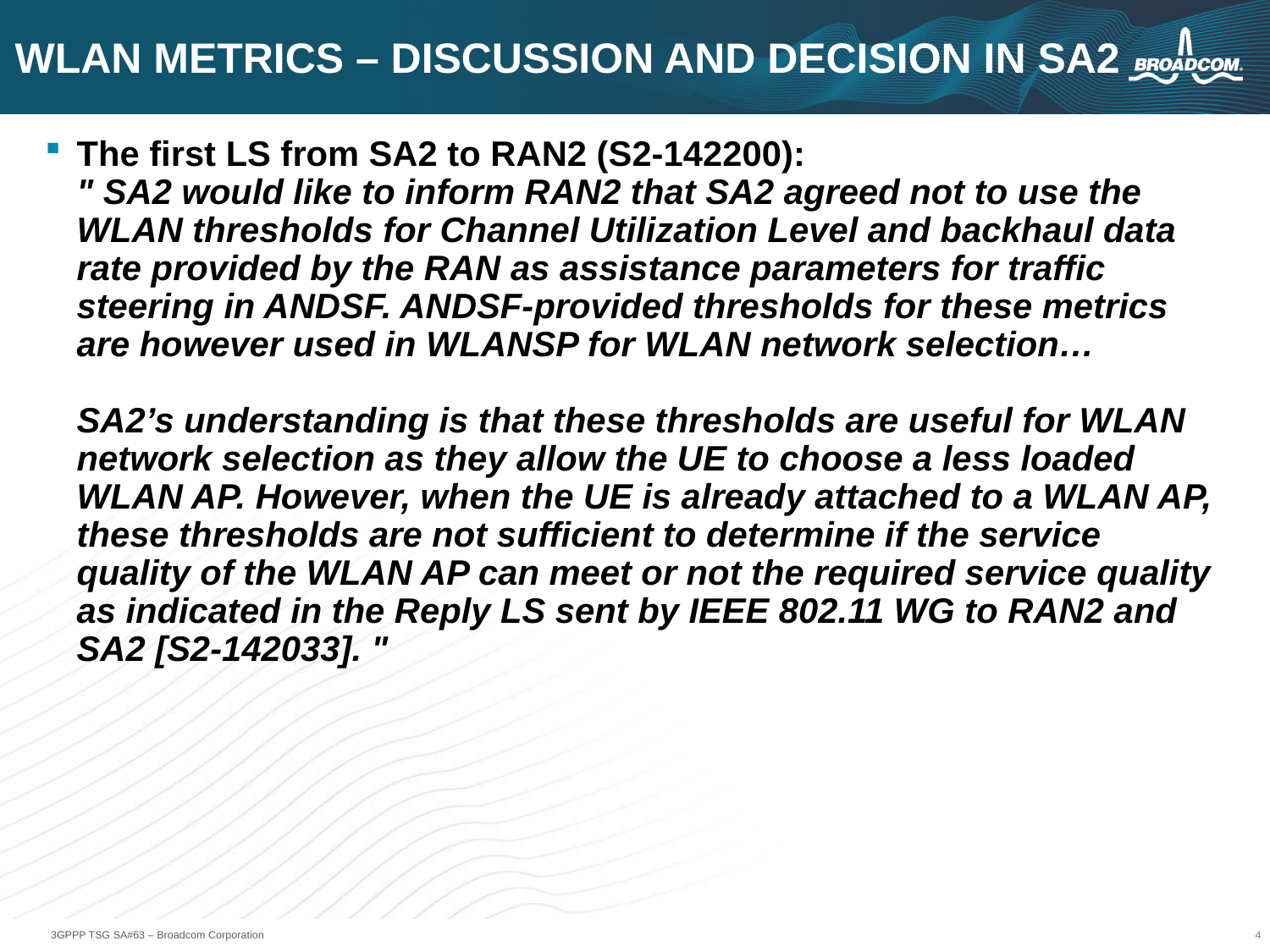

# WLAN Metrics – discussion and decision in SA2
The first LS from SA2 to RAN2 (S2-142200):
" SA2 would like to inform RAN2 that SA2 agreed not to use the WLAN thresholds for Channel Utilization Level and backhaul data rate provided by the RAN as assistance parameters for traffic steering in ANDSF. ANDSF-provided thresholds for these metrics are however used in WLANSP for WLAN network selection…
SA2’s understanding is that these thresholds are useful for WLAN network selection as they allow the UE to choose a less loaded WLAN AP. However, when the UE is already attached to a WLAN AP, these thresholds are not sufficient to determine if the service quality of the WLAN AP can meet or not the required service quality as indicated in the Reply LS sent by IEEE 802.11 WG to RAN2 and SA2 [S2-142033]. "